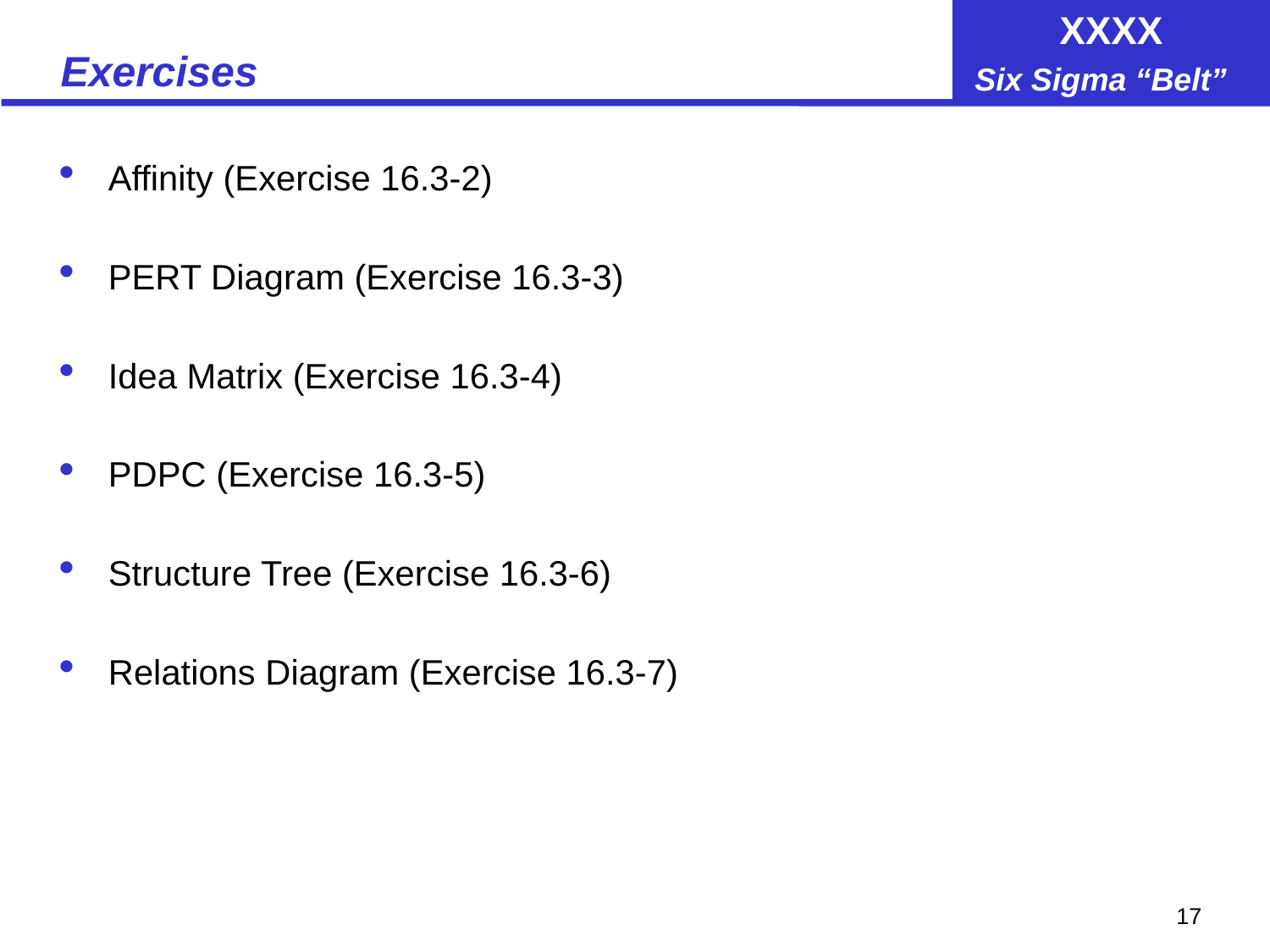

# Exercises
Affinity (Exercise 16.3-2)

PERT Diagram (Exercise 16.3-3)

Idea Matrix (Exercise 16.3-4)

PDPC (Exercise 16.3-5)

Structure Tree (Exercise 16.3-6)

Relations Diagram (Exercise 16.3-7)